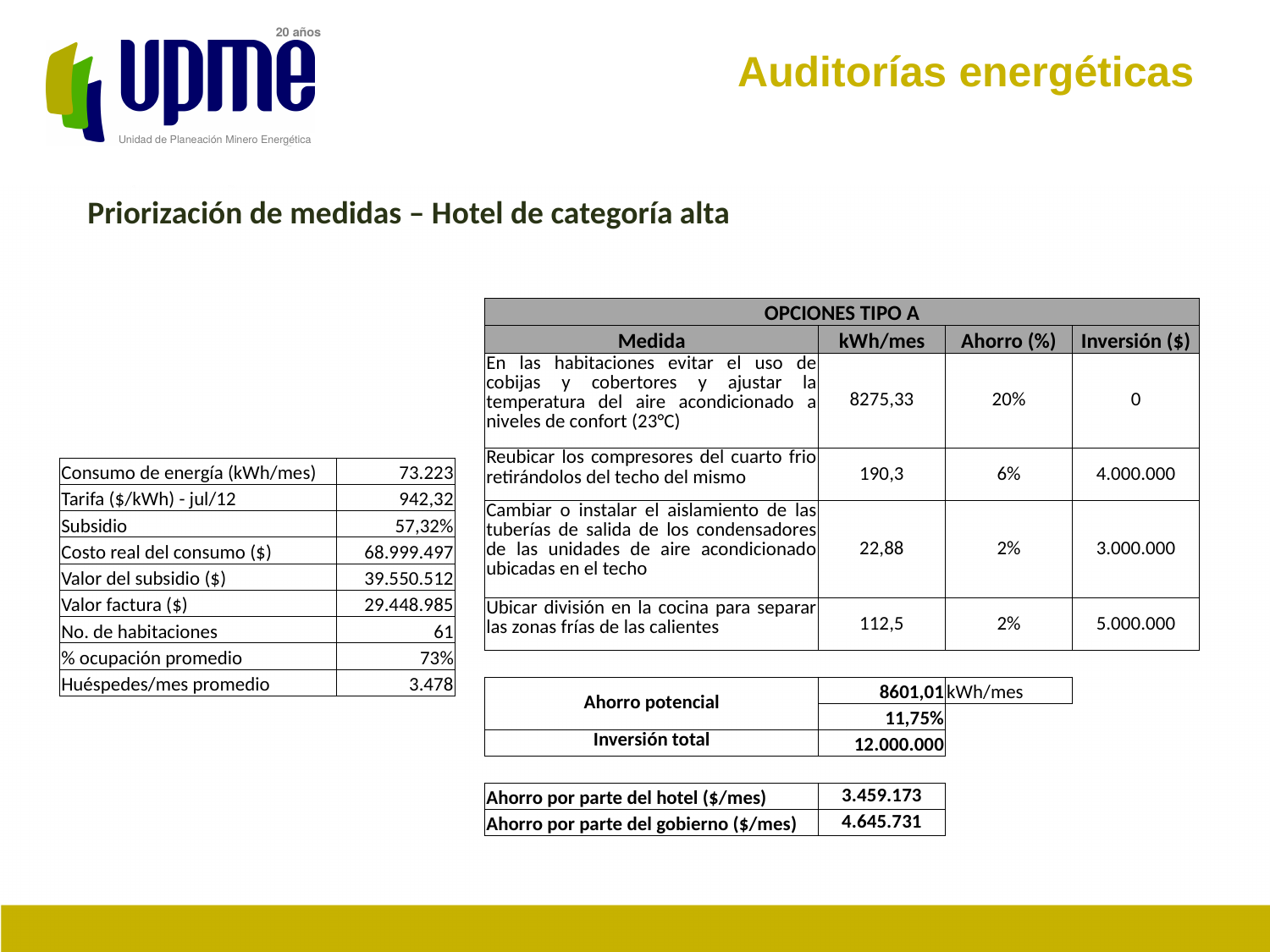

# Auditorías energéticas
Priorización de medidas – Hotel de categoría alta
| OPCIONES TIPO A |  |  |  |
| --- | --- | --- | --- |
| Medida | kWh/mes | Ahorro (%) | Inversión ($) |
| En las habitaciones evitar el uso de cobijas y cobertores y ajustar la temperatura del aire acondicionado a niveles de confort (23°C) | 8275,33 | 20% | 0 |
| Reubicar los compresores del cuarto frio retirándolos del techo del mismo | 190,3 | 6% | 4.000.000 |
| Cambiar o instalar el aislamiento de las tuberías de salida de los condensadores de las unidades de aire acondicionado ubicadas en el techo | 22,88 | 2% | 3.000.000 |
| Ubicar división en la cocina para separar las zonas frías de las calientes | 112,5 | 2% | 5.000.000 |
|  |  |  |  |
| Ahorro potencial | 8601,01 | kWh/mes |  |
|  | 11,75% |  |  |
| Inversión total | 12.000.000 |  |  |
|  |  |  |  |
| Ahorro por parte del hotel ($/mes) | 3.459.173 |  |  |
| Ahorro por parte del gobierno ($/mes) | 4.645.731 |  |  |
| Consumo de energía (kWh/mes) | 73.223 |
| --- | --- |
| Tarifa ($/kWh) - jul/12 | 942,32 |
| Subsidio | 57,32% |
| Costo real del consumo ($) | 68.999.497 |
| Valor del subsidio ($) | 39.550.512 |
| Valor factura ($) | 29.448.985 |
| No. de habitaciones | 61 |
| % ocupación promedio | 73% |
| Huéspedes/mes promedio | 3.478 |